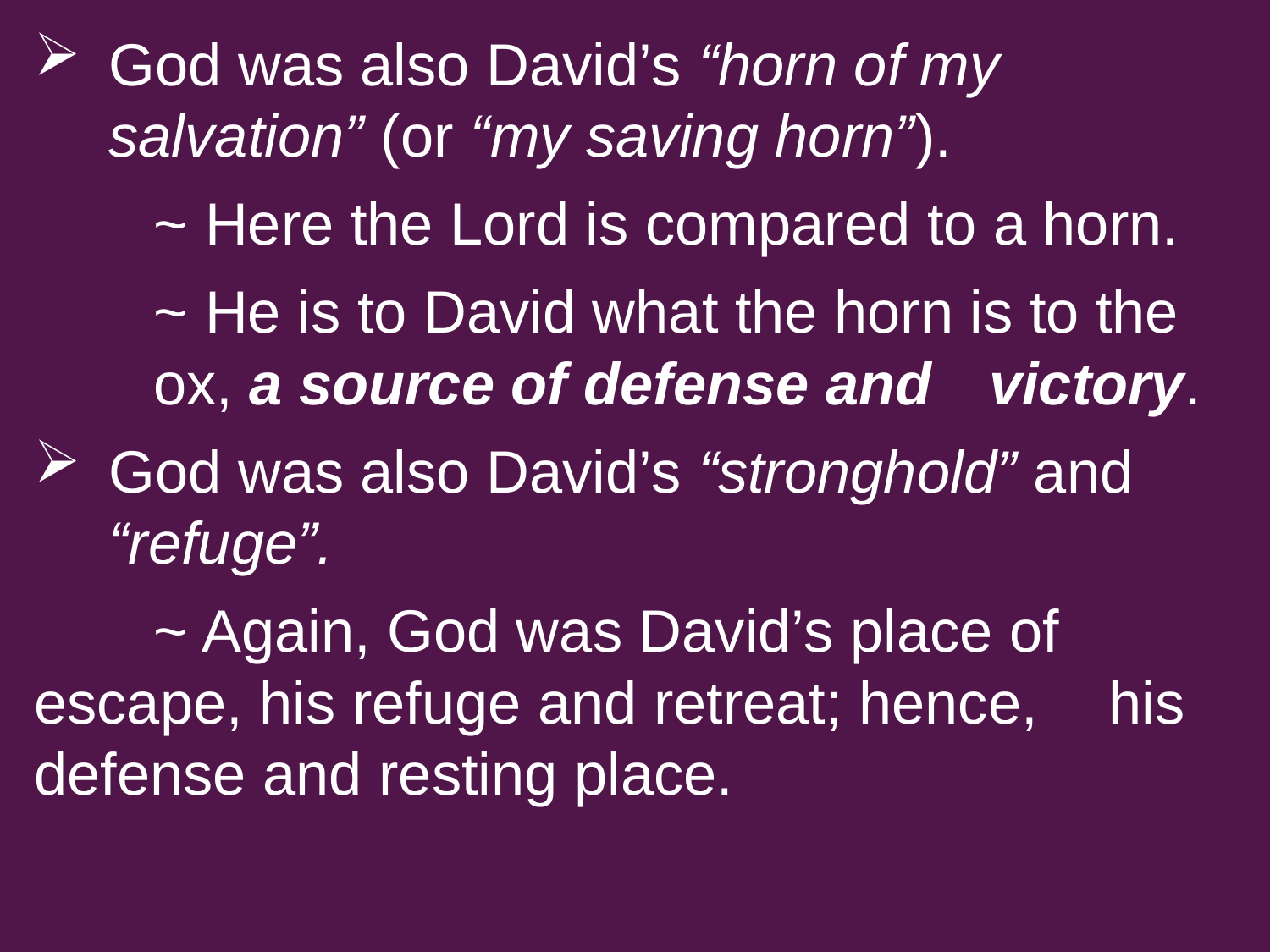

God was also David’s “horn of my salvation” (or “my saving horn”).
		~ Here the Lord is compared to a horn.
		~ He is to David what the horn is to the 					ox, a source of defense and 							victory.
God was also David’s “stronghold” and “refuge”.
		~ Again, God was David’s place of 					escape, his refuge and retreat; hence, 				his defense and resting place.